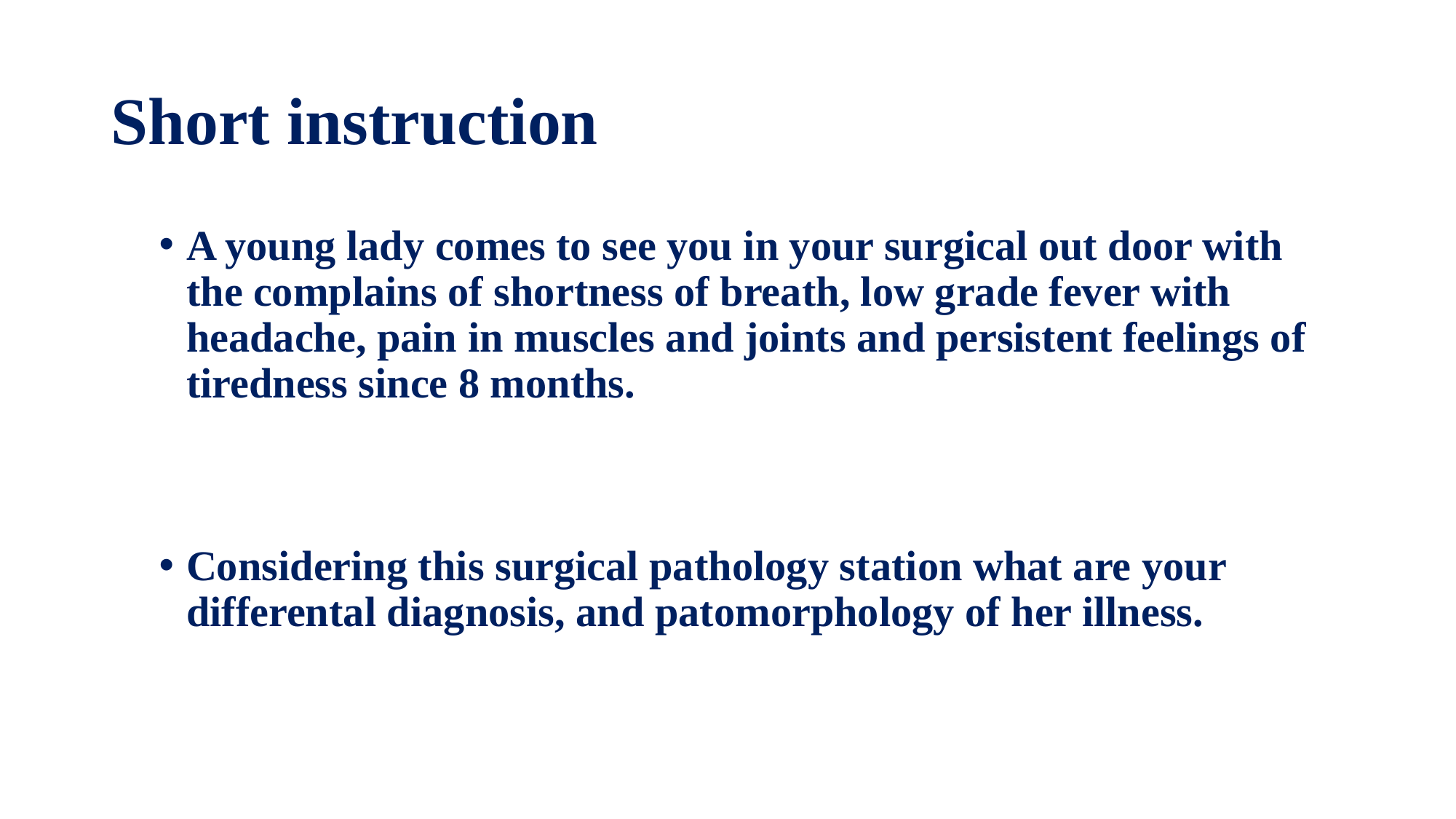

# Short instruction
A young lady comes to see you in your surgical out door with the complains of shortness of breath, low grade fever with headache, pain in muscles and joints and persistent feelings of tiredness since 8 months.

Considering this surgical pathology station what are your differental diagnosis, and patomorphology of her illness.